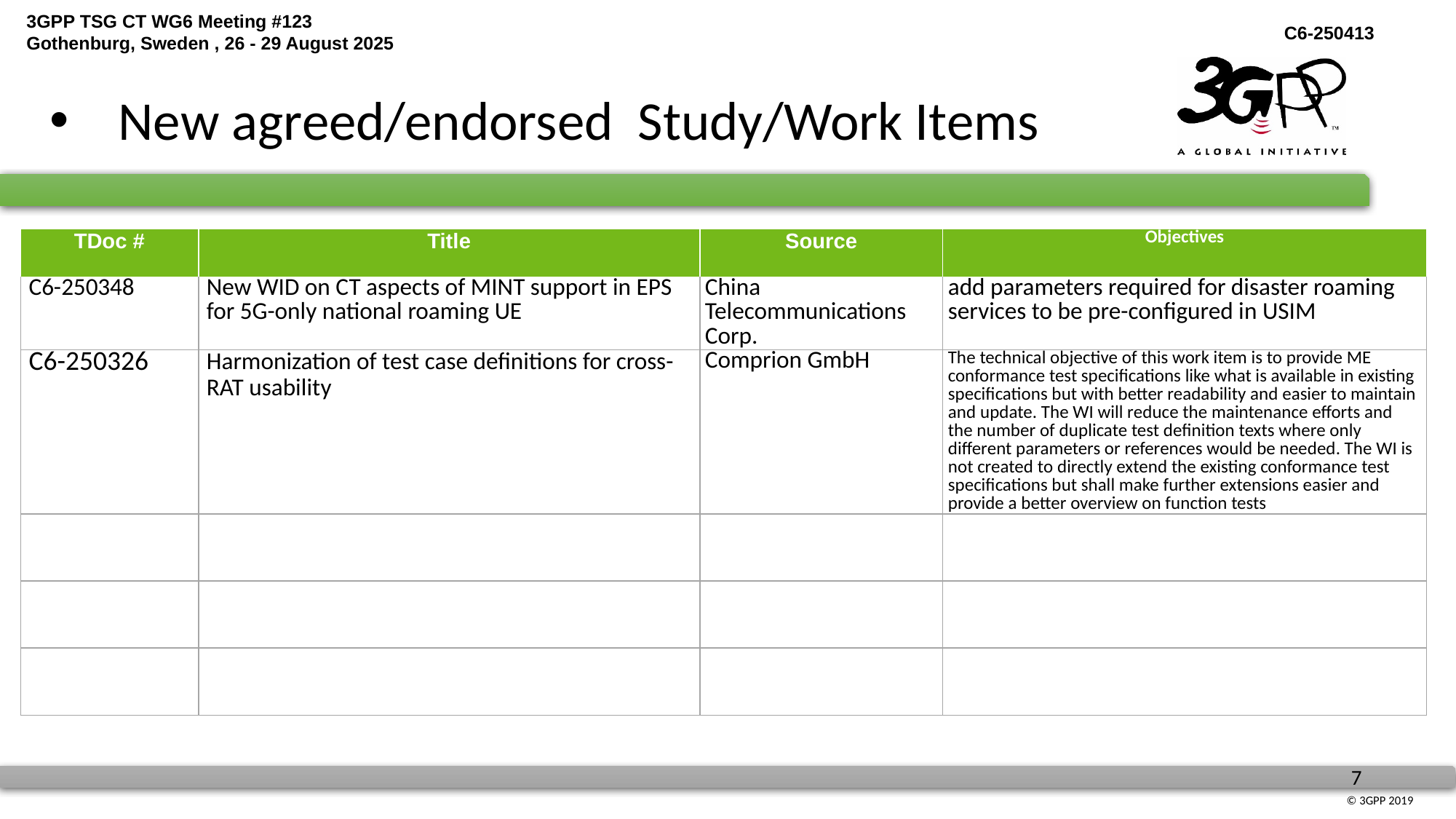

# New agreed/endorsed  Study/Work Items
| TDoc # | Title | Source | Objectives |
| --- | --- | --- | --- |
| C6-250348 | New WID on CT aspects of MINT support in EPS for 5G-only national roaming UE | China Telecommunications Corp. | add parameters required for disaster roaming services to be pre-configured in USIM |
| C6-250326 | Harmonization of test case definitions for cross-RAT usability | Comprion GmbH | The technical objective of this work item is to provide ME conformance test specifications like what is available in existing specifications but with better readability and easier to maintain and update. The WI will reduce the maintenance efforts and the number of duplicate test definition texts where only different parameters or references would be needed. The WI is not created to directly extend the existing conformance test specifications but shall make further extensions easier and provide a better overview on function tests |
|  |  |  |  |
|  |  |  |  |
|  |  |  |  |